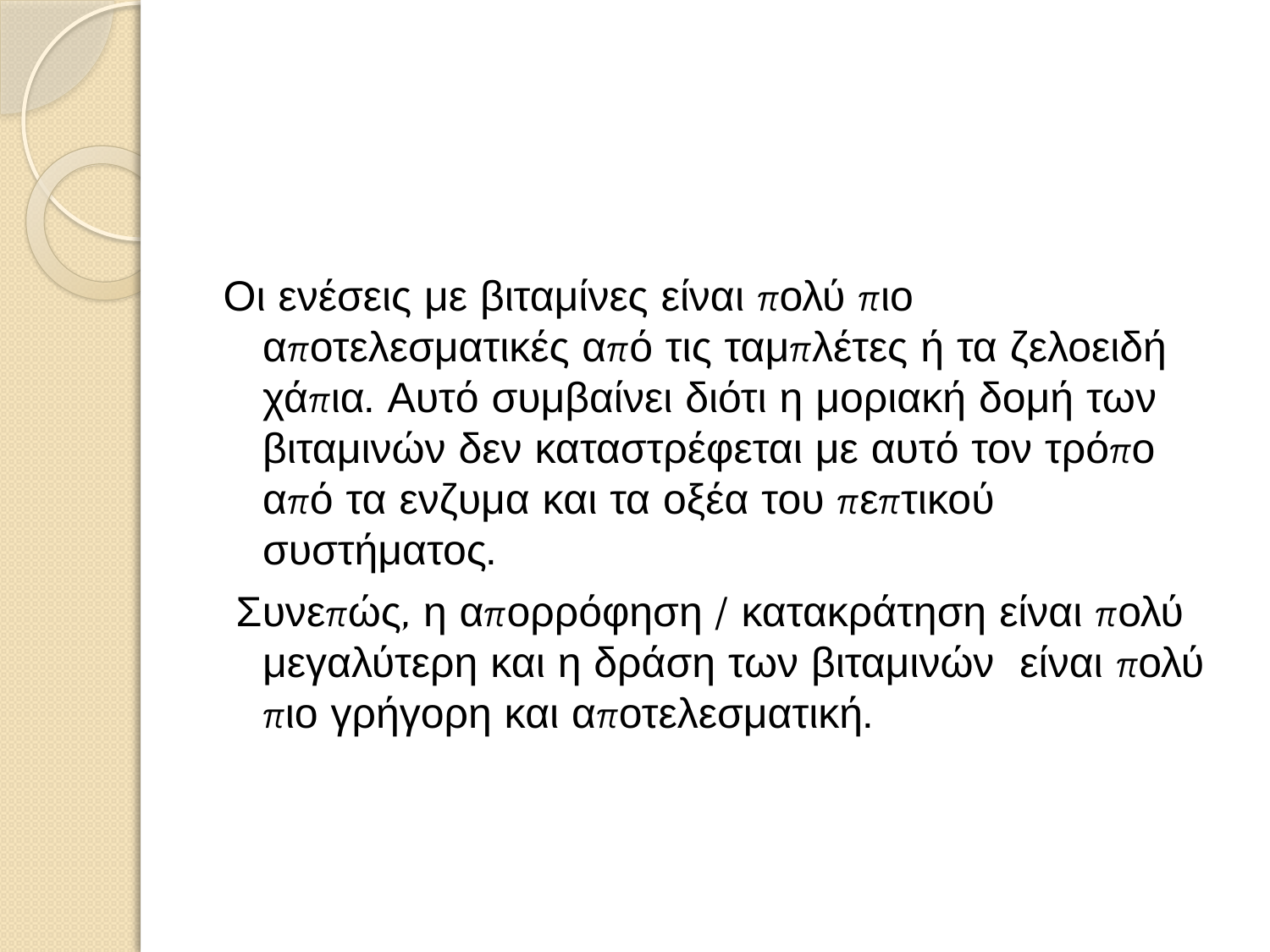

#

Οι ενέσεις με βιταμίνες είναι πολύ πιο αποτελεσματικές από τις ταμπλέτες ή τα ζελοειδή χάπια. Αυτό συμβαίνει διότι η μοριακή δομή των βιταμινών δεν καταστρέφεται με αυτό τον τρόπο από τα ενζυμα και τα οξέα του πεπτικού συστήματος.
 Συνεπώς, η απορρόφηση / κατακράτηση είναι πολύ μεγαλύτερη και η δράση των βιταμινών  είναι πολύ πιο γρήγορη και αποτελεσματική.